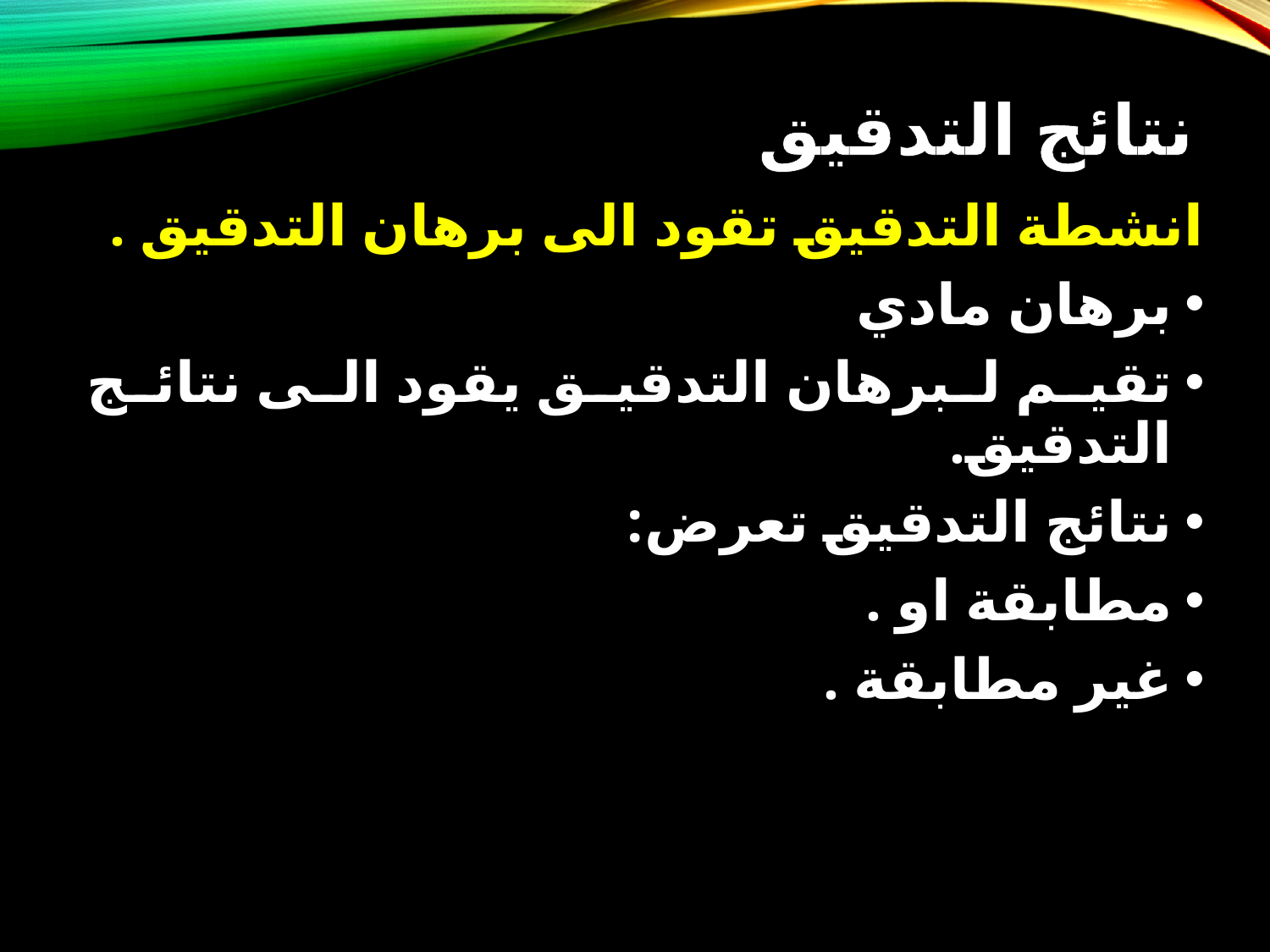

# نتائج التدقيق
انشطة التدقيق تقود الى برهان التدقيق .
برهان مادي
تقيم لبرهان التدقيق يقود الى نتائج التدقيق.
نتائج التدقيق تعرض:
مطابقة او .
غير مطابقة .